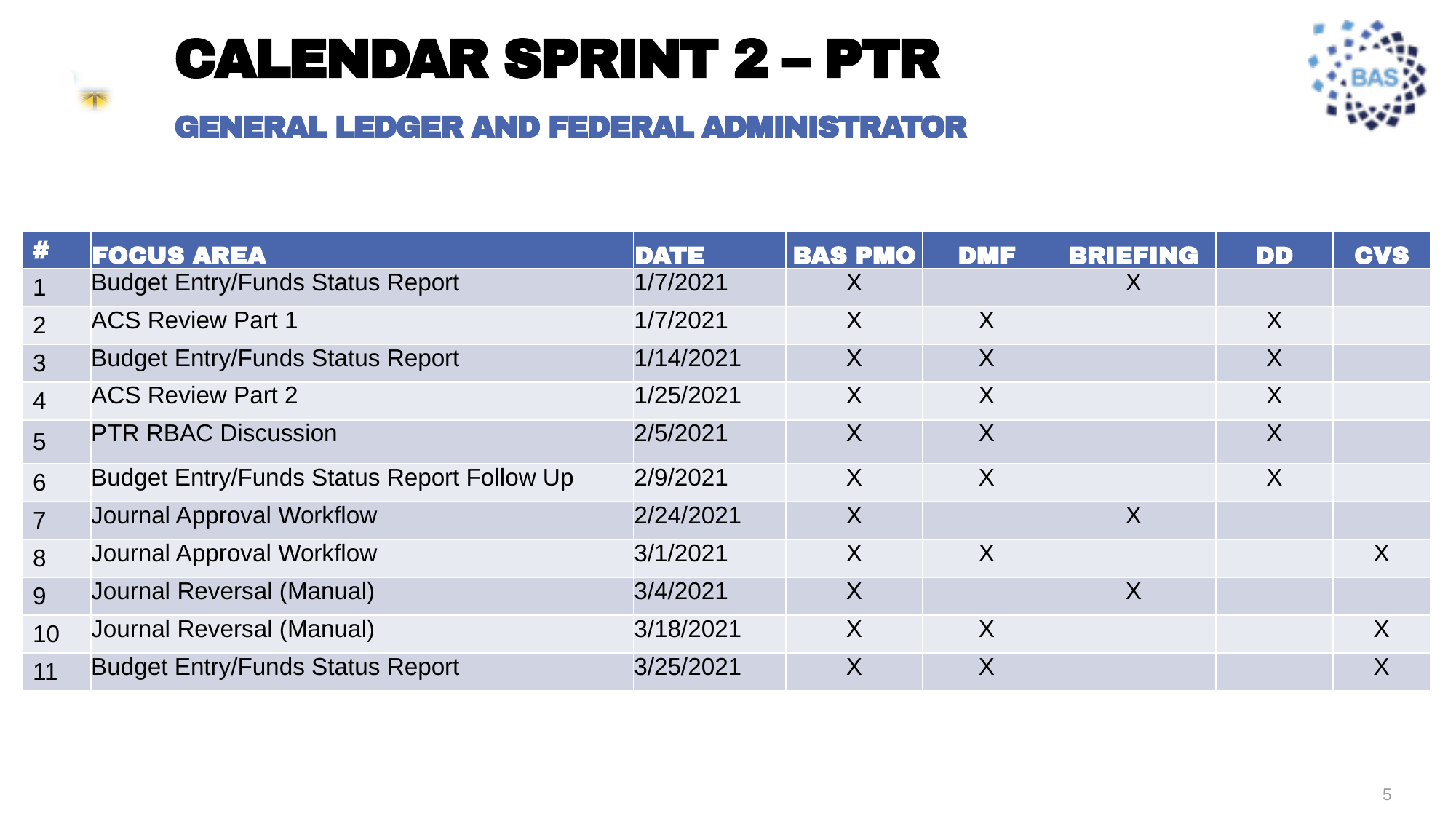

# Calendar sprint 2 – ptr
General ledger and federal administrator
| # | FOCUS AREA | DATE | BAS PMO | DMF | BRIEFING | DD | CVS |
| --- | --- | --- | --- | --- | --- | --- | --- |
| 1 | Budget Entry/Funds Status Report | 1/7/2021 | X |  | X |  |  |
| 2 | ACS Review Part 1 | 1/7/2021 | X | X |  | X |  |
| 3 | Budget Entry/Funds Status Report | 1/14/2021 | X | X |  | X |  |
| 4 | ACS Review Part 2 | 1/25/2021 | X | X |  | X |  |
| 5 | PTR RBAC Discussion | 2/5/2021 | X | X |  | X |  |
| 6 | Budget Entry/Funds Status Report Follow Up | 2/9/2021 | X | X |  | X |  |
| 7 | Journal Approval Workflow | 2/24/2021 | X |  | X |  |  |
| 8 | Journal Approval Workflow | 3/1/2021 | X | X |  |  | X |
| 9 | Journal Reversal (Manual) | 3/4/2021 | X |  | X |  |  |
| 10 | Journal Reversal (Manual) | 3/18/2021 | X | X |  |  | X |
| 11 | Budget Entry/Funds Status Report | 3/25/2021 | X | X |  |  | X |